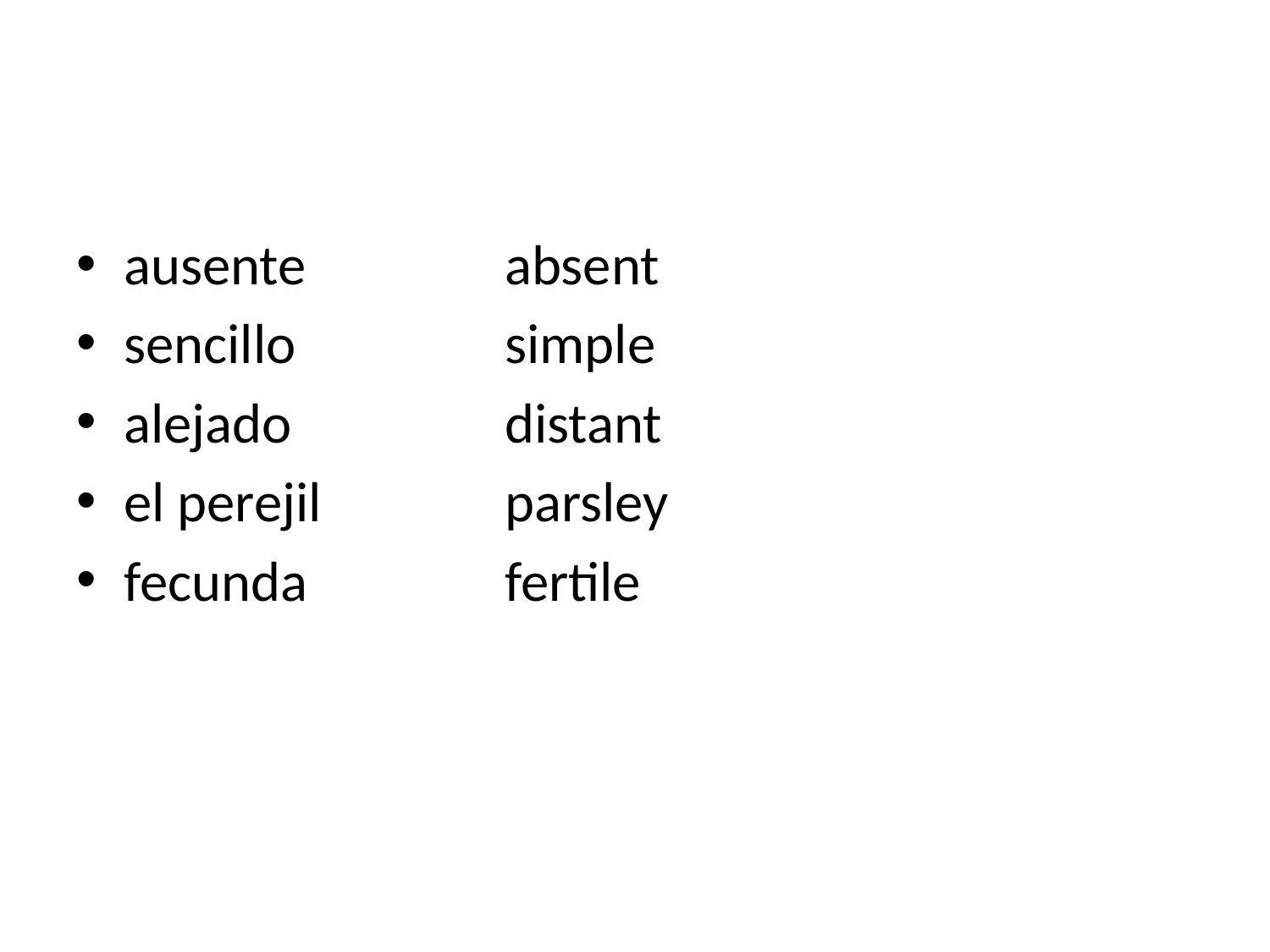

#
ausente		absent
sencillo		simple
alejado		distant
el perejil		parsley
fecunda		fertile